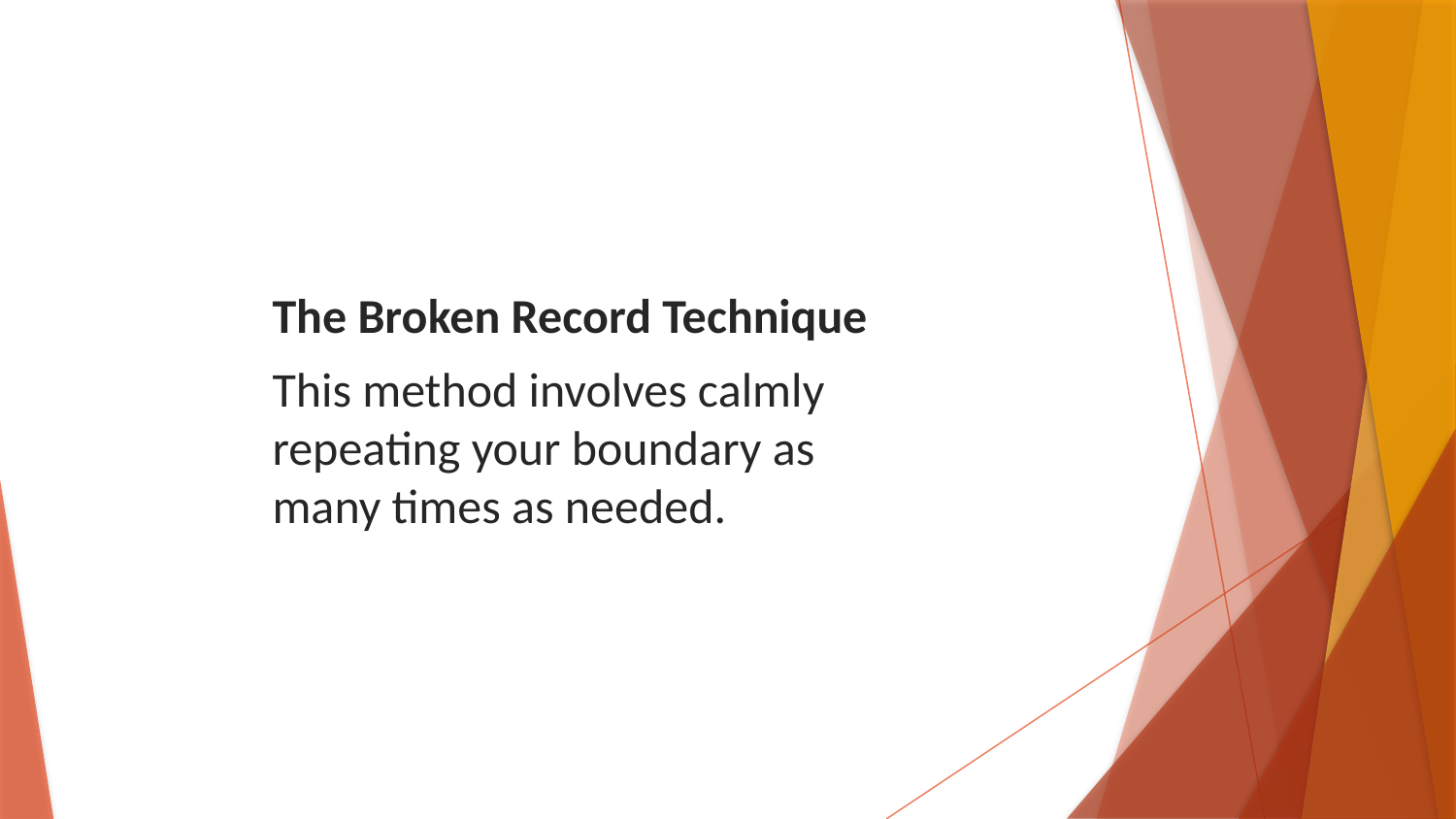

The Broken Record Technique
This method involves calmly repeating your boundary as many times as needed.